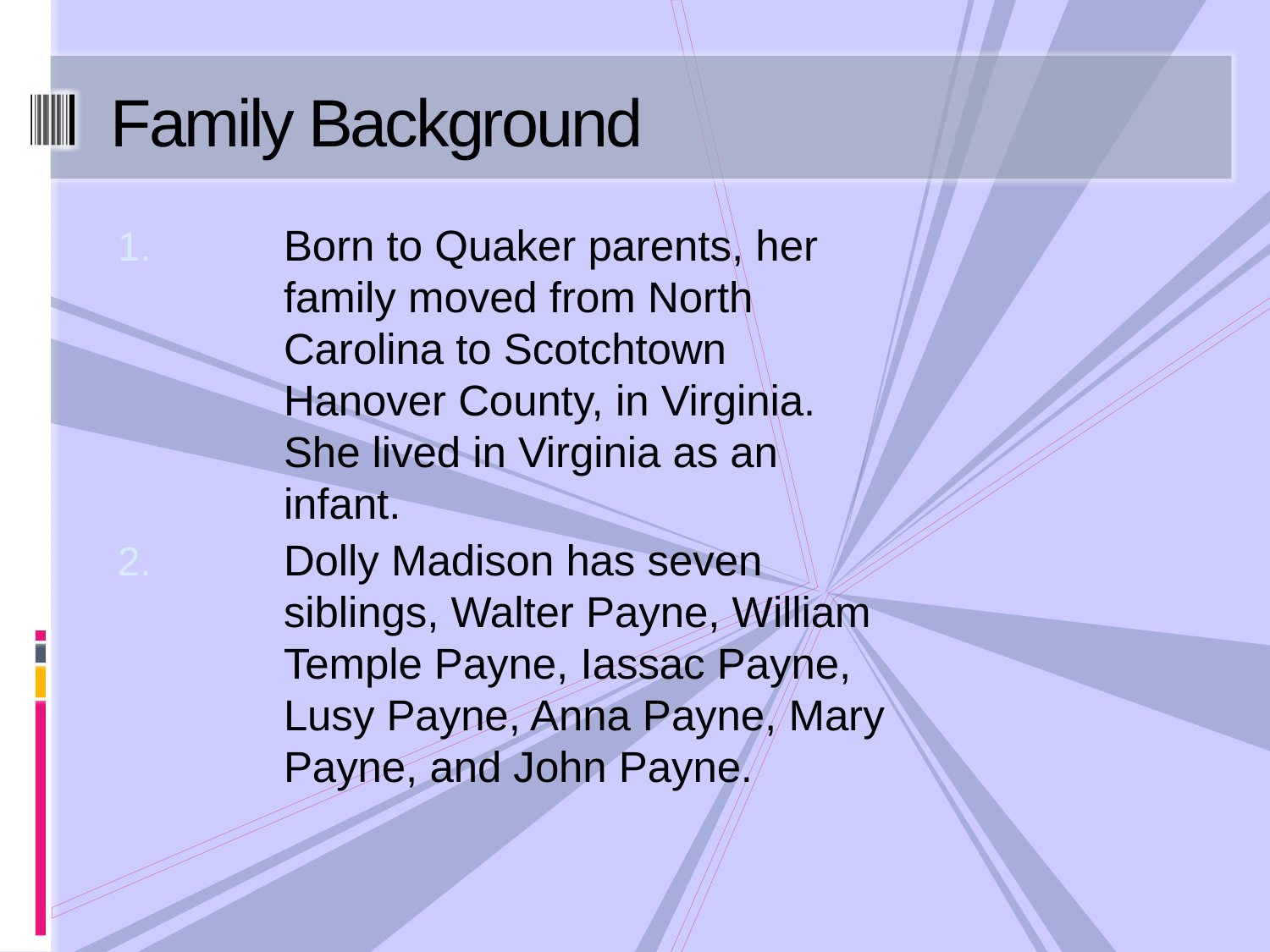

# Family Background
Born to Quaker parents, her family moved from North Carolina to Scotchtown Hanover County, in Virginia. She lived in Virginia as an infant.
Dolly Madison has seven siblings, Walter Payne, William Temple Payne, Iassac Payne, Lusy Payne, Anna Payne, Mary Payne, and John Payne.